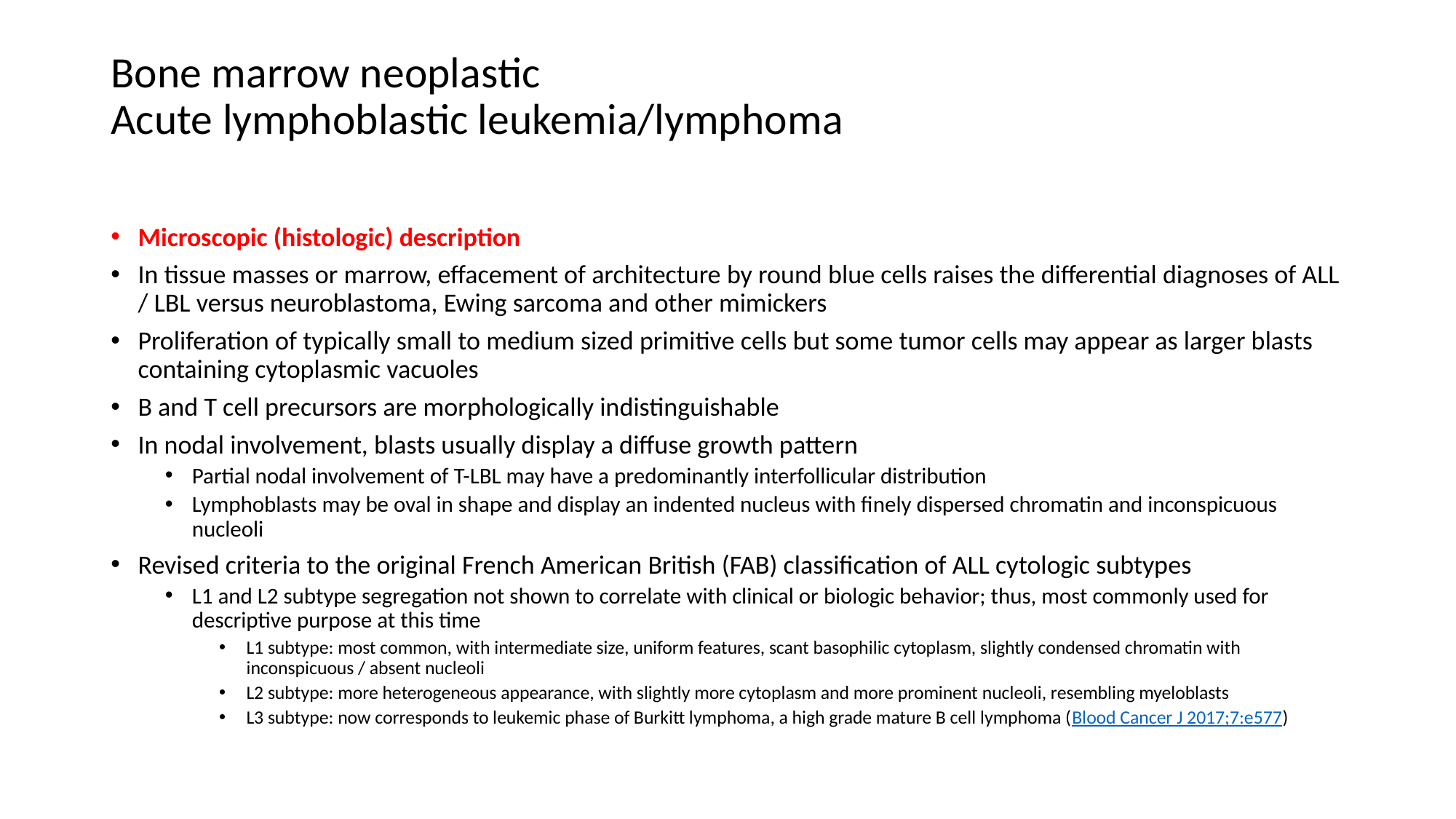

# Bone marrow neoplastic Acute lymphoblastic leukemia/lymphoma
Microscopic (histologic) description
In tissue masses or marrow, effacement of architecture by round blue cells raises the differential diagnoses of ALL / LBL versus neuroblastoma, Ewing sarcoma and other mimickers
Proliferation of typically small to medium sized primitive cells but some tumor cells may appear as larger blasts containing cytoplasmic vacuoles
B and T cell precursors are morphologically indistinguishable
In nodal involvement, blasts usually display a diffuse growth pattern
Partial nodal involvement of T-LBL may have a predominantly interfollicular distribution
Lymphoblasts may be oval in shape and display an indented nucleus with finely dispersed chromatin and inconspicuous nucleoli
Revised criteria to the original French American British (FAB) classification of ALL cytologic subtypes
L1 and L2 subtype segregation not shown to correlate with clinical or biologic behavior; thus, most commonly used for descriptive purpose at this time
L1 subtype: most common, with intermediate size, uniform features, scant basophilic cytoplasm, slightly condensed chromatin with inconspicuous / absent nucleoli
L2 subtype: more heterogeneous appearance, with slightly more cytoplasm and more prominent nucleoli, resembling myeloblasts
L3 subtype: now corresponds to leukemic phase of Burkitt lymphoma, a high grade mature B cell lymphoma (Blood Cancer J 2017;7:e577)